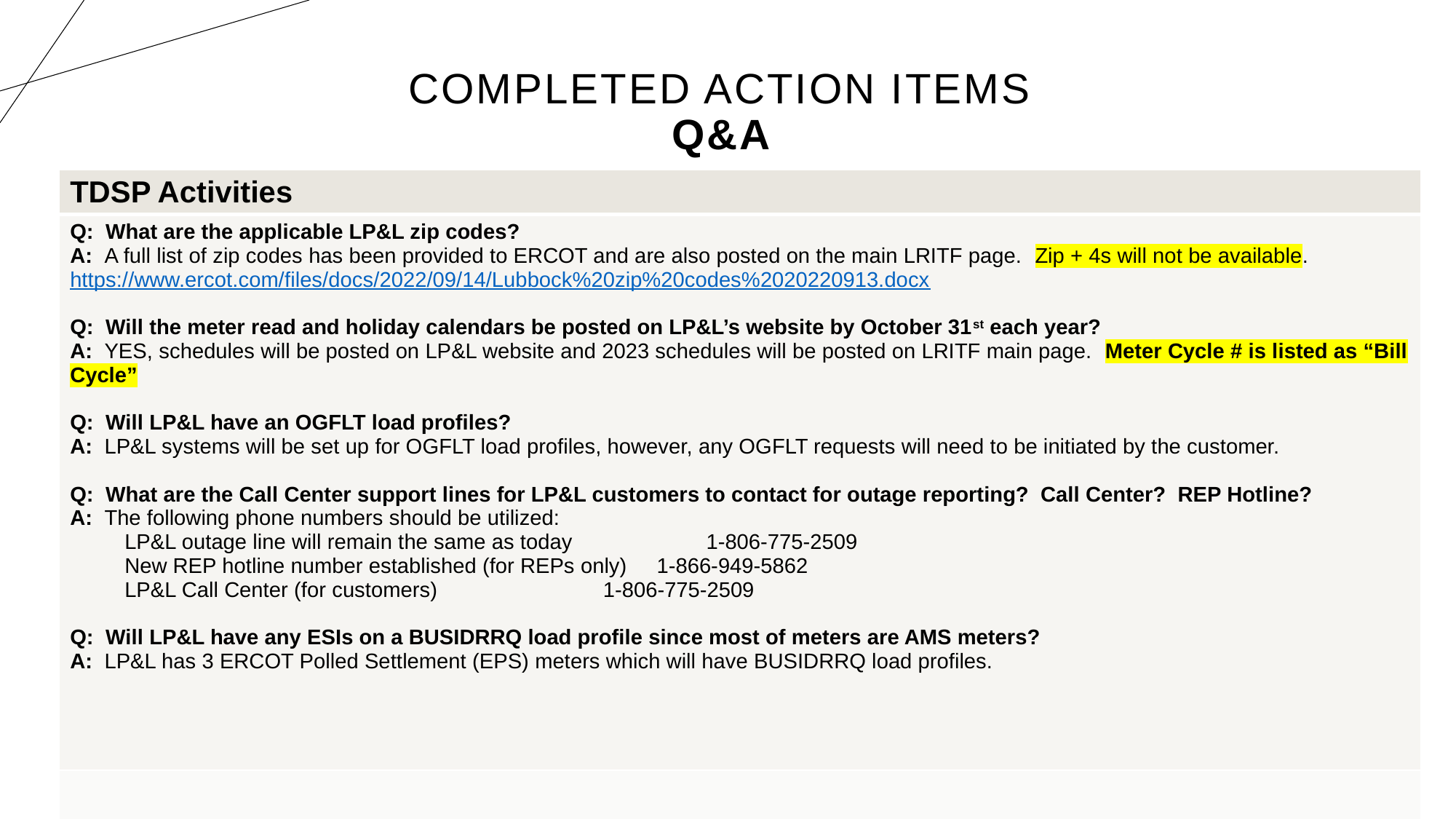

# Completed Action Items Q&A
| TDSP Activities |
| --- |
| Q: What are the applicable LP&L zip codes? A: A full list of zip codes has been provided to ERCOT and are also posted on the main LRITF page. Zip + 4s will not be available. https://www.ercot.com/files/docs/2022/09/14/Lubbock%20zip%20codes%2020220913.docx   Q: Will the meter read and holiday calendars be posted on LP&L’s website by October 31st each year? A: YES, schedules will be posted on LP&L website and 2023 schedules will be posted on LRITF main page. Meter Cycle # is listed as “Bill Cycle”   Q: Will LP&L have an OGFLT load profiles? A: LP&L systems will be set up for OGFLT load profiles, however, any OGFLT requests will need to be initiated by the customer.   Q: What are the Call Center support lines for LP&L customers to contact for outage reporting? Call Center? REP Hotline? A: The following phone numbers should be utilized: LP&L outage line will remain the same as today 1-806-775-2509 New REP hotline number established (for REPs only) 1-866-949-5862 LP&L Call Center (for customers) 1-806-775-2509   Q: Will LP&L have any ESIs on a BUSIDRRQ load profile since most of meters are AMS meters? A: LP&L has 3 ERCOT Polled Settlement (EPS) meters which will have BUSIDRRQ load profiles. |
|  |